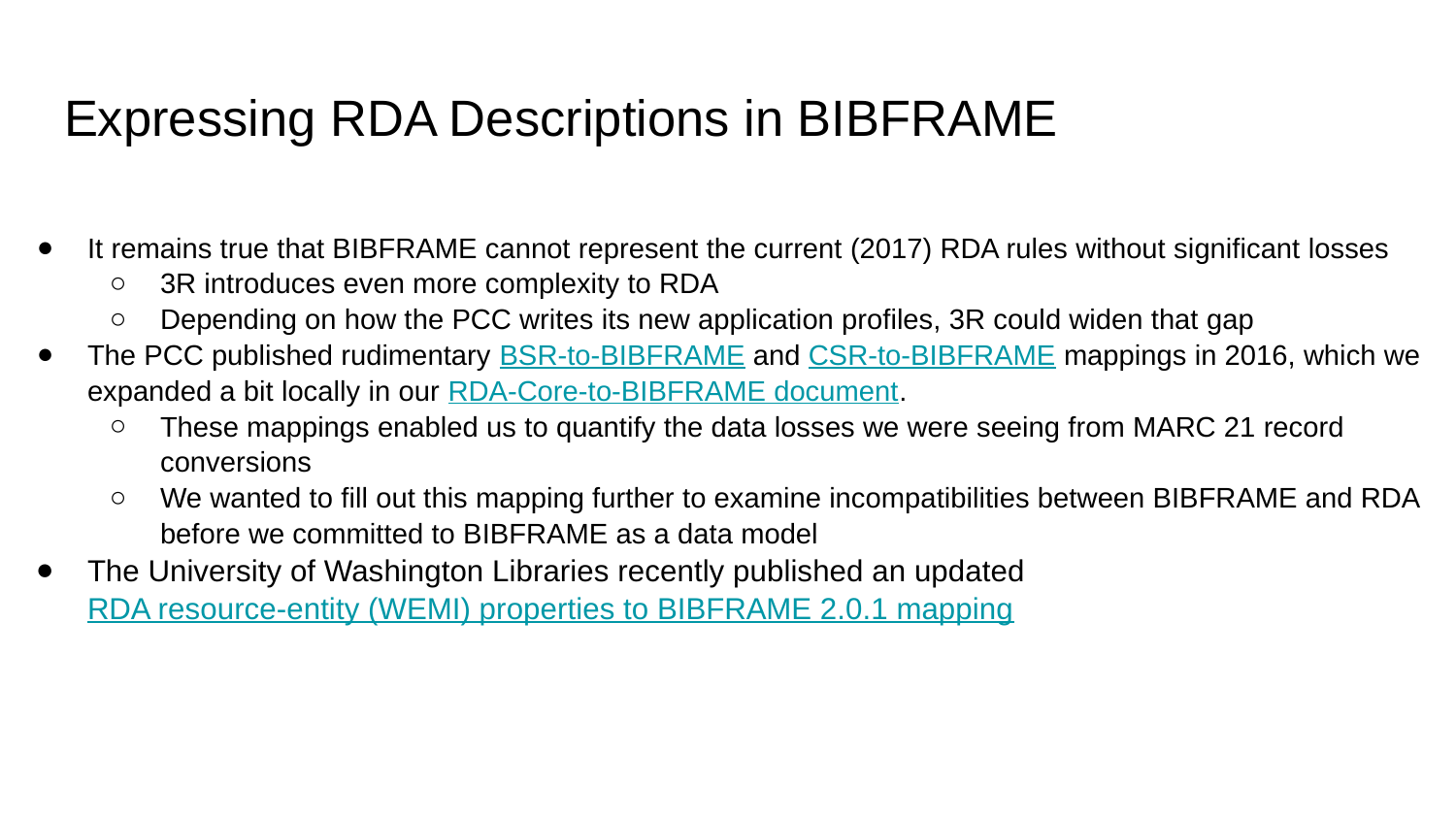

# Expressing RDA Descriptions in BIBFRAME

It remains true that BIBFRAME cannot represent the current (2017) RDA rules without significant losses
3R introduces even more complexity to RDA
Depending on how the PCC writes its new application profiles, 3R could widen that gap
The PCC published rudimentary BSR-to-BIBFRAME and CSR-to-BIBFRAME mappings in 2016, which we expanded a bit locally in our RDA-Core-to-BIBFRAME document.
These mappings enabled us to quantify the data losses we were seeing from MARC 21 record conversions
We wanted to fill out this mapping further to examine incompatibilities between BIBFRAME and RDA before we committed to BIBFRAME as a data model
The University of Washington Libraries recently published an updated RDA resource-entity (WEMI) properties to BIBFRAME 2.0.1 mapping